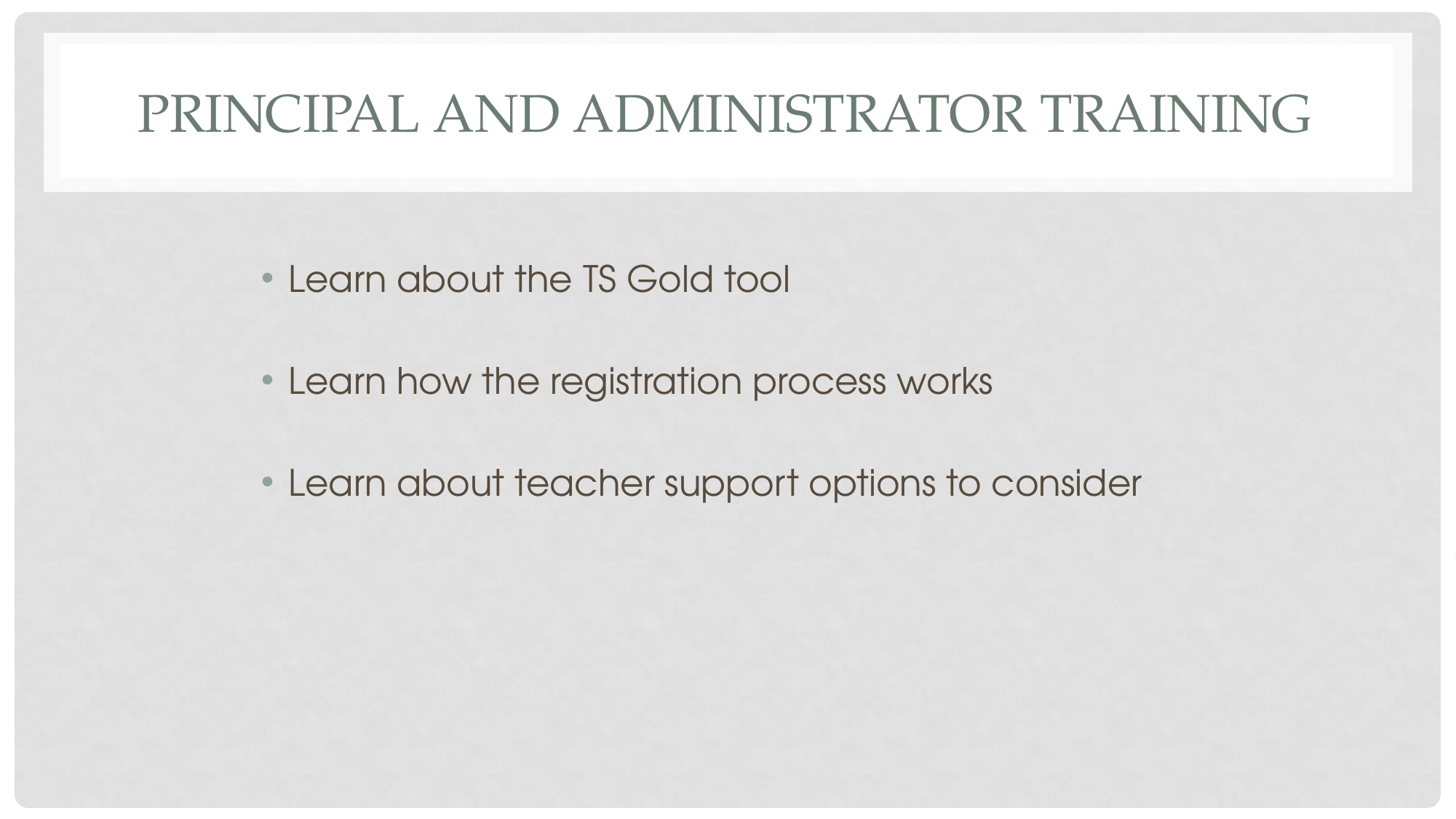

# Principal AND Administrator Training
Learn about the TS Gold tool

Learn how the registration process works

Learn about teacher support options to consider